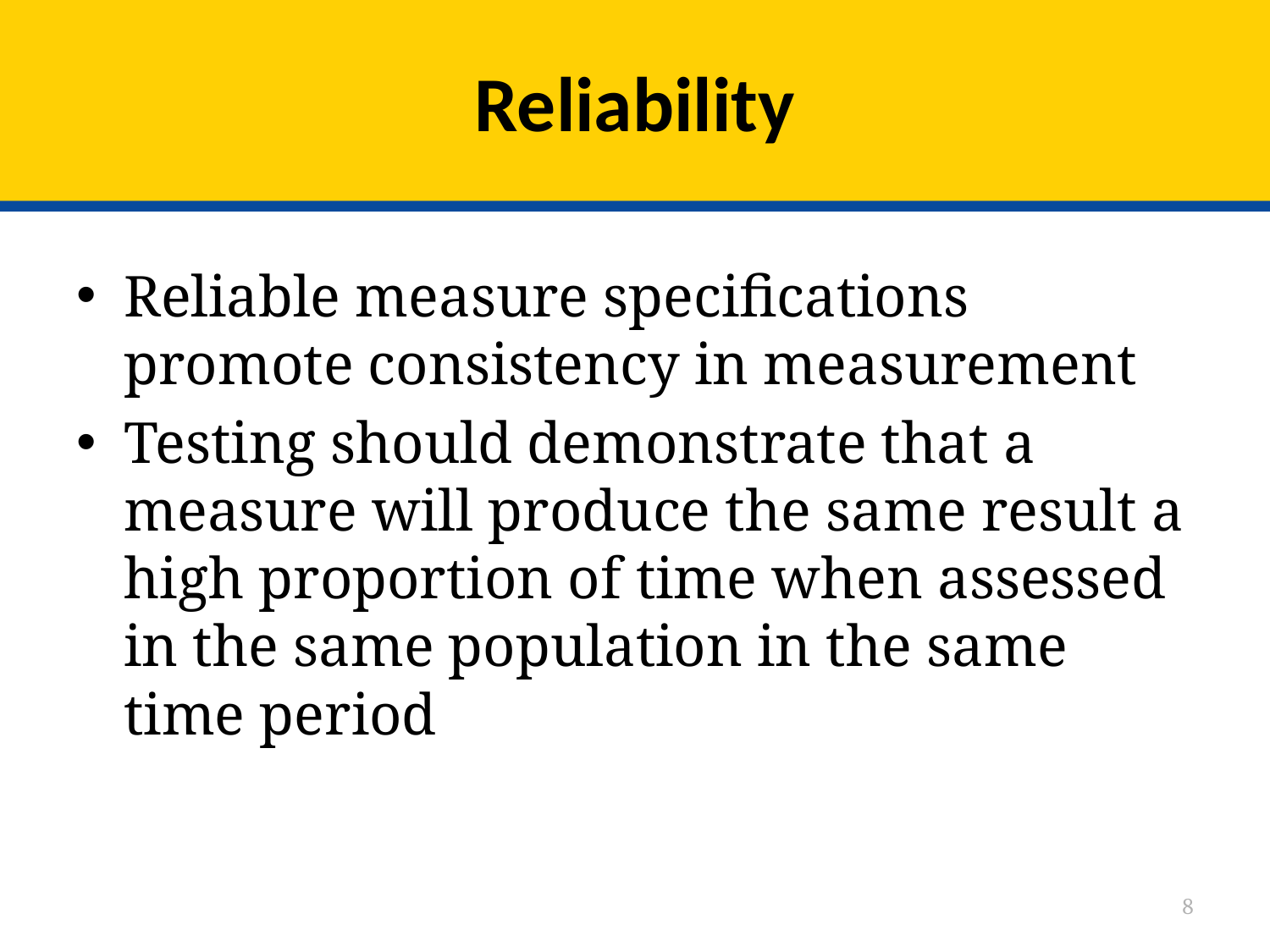

# Reliability
Reliable measure specifications promote consistency in measurement
Testing should demonstrate that a measure will produce the same result a high proportion of time when assessed in the same population in the same time period
8